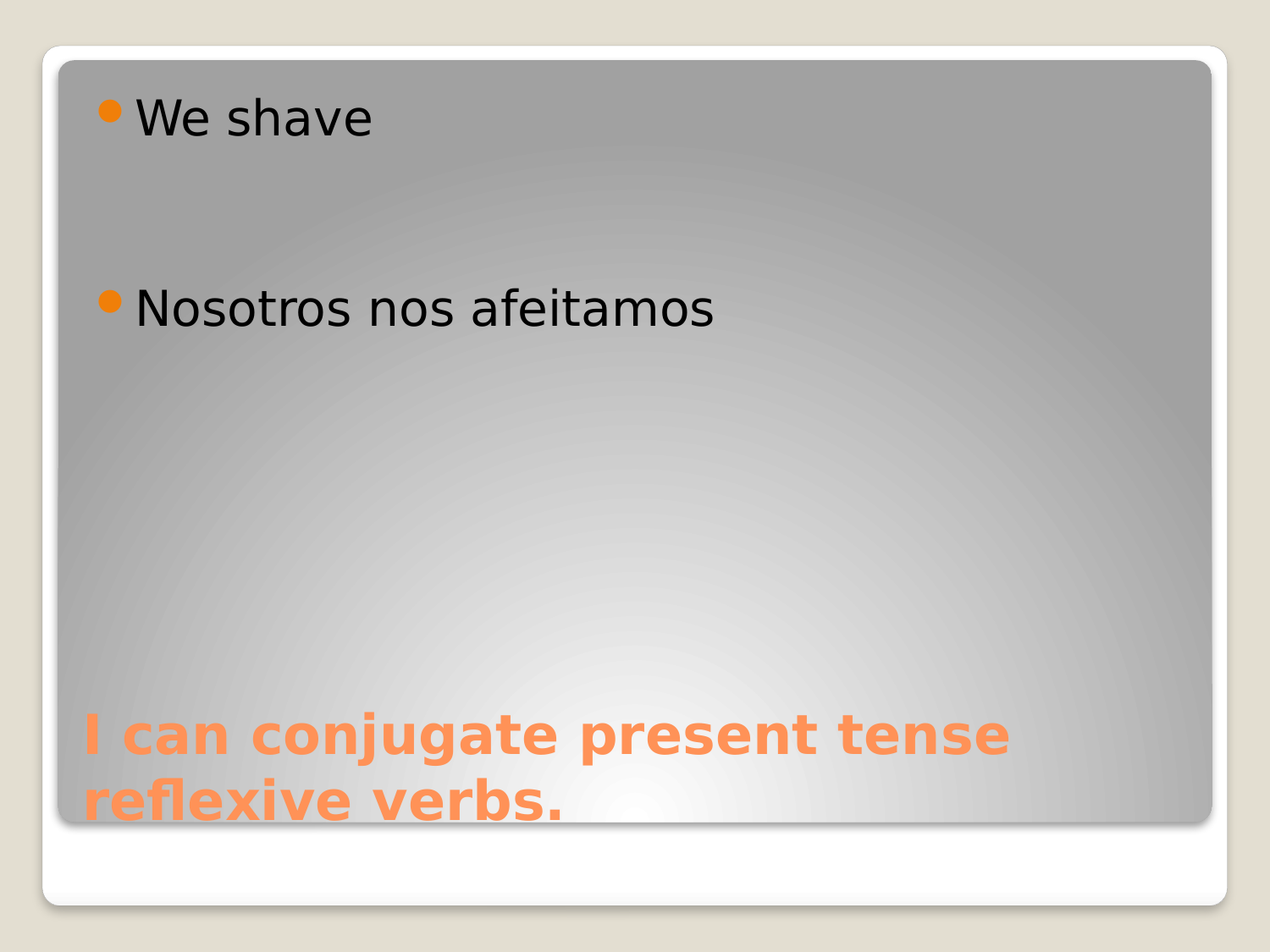

We shave

Nosotros nos afeitamos
# I can conjugate present tense reflexive verbs.